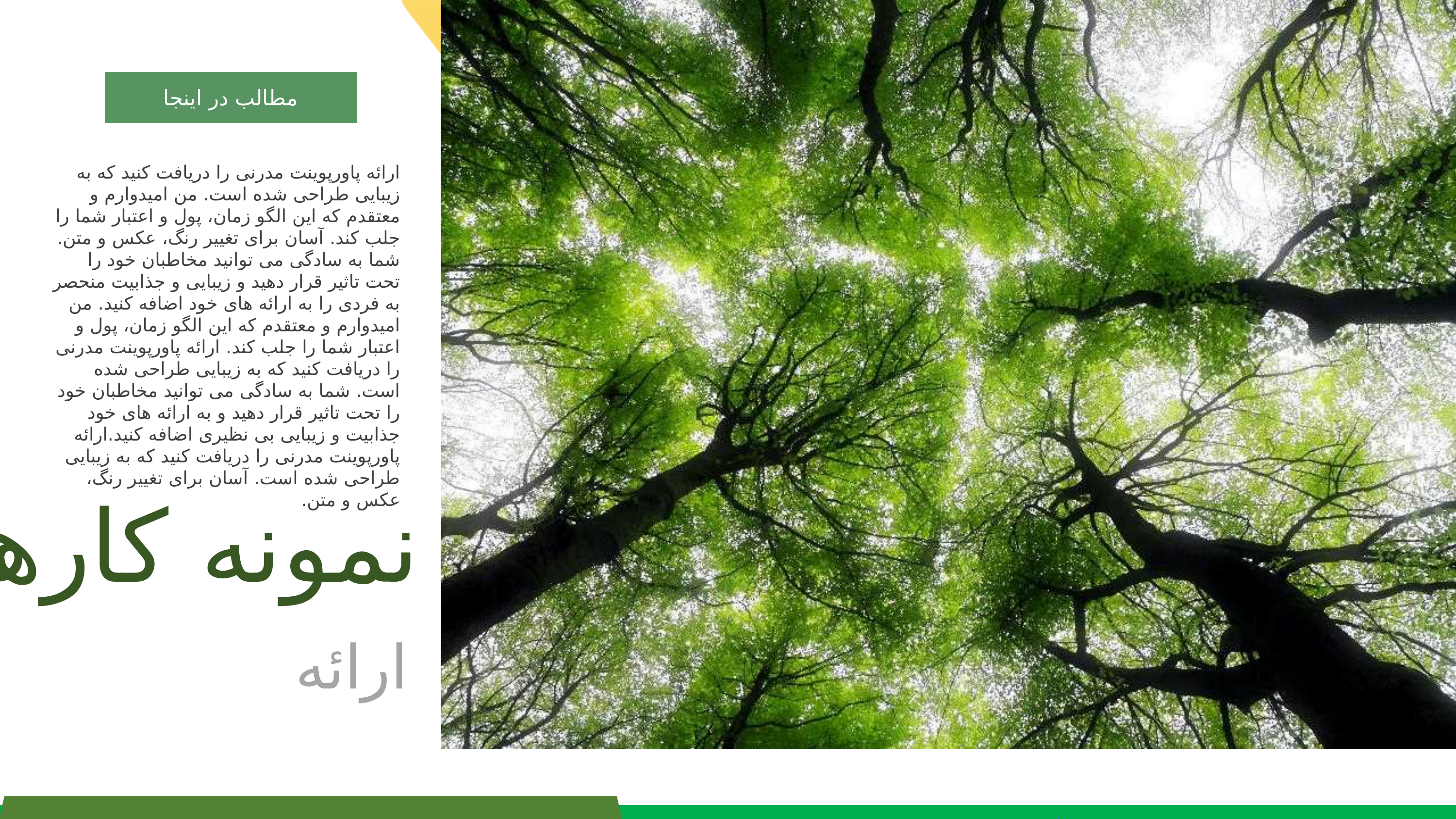

مطالب در اینجا
ارائه پاورپوینت مدرنی را دریافت کنید که به زیبایی طراحی شده است. من امیدوارم و معتقدم که این الگو زمان، پول و اعتبار شما را جلب کند. آسان برای تغییر رنگ، عکس و متن. شما به سادگی می توانید مخاطبان خود را تحت تاثیر قرار دهید و زیبایی و جذابیت منحصر به فردی را به ارائه های خود اضافه کنید. من امیدوارم و معتقدم که این الگو زمان، پول و اعتبار شما را جلب کند. ارائه پاورپوینت مدرنی را دریافت کنید که به زیبایی طراحی شده است. شما به سادگی می توانید مخاطبان خود را تحت تاثیر قرار دهید و به ارائه های خود جذابیت و زیبایی بی نظیری اضافه کنید.ارائه پاورپوینت مدرنی را دریافت کنید که به زیبایی طراحی شده است. آسان برای تغییر رنگ، عکس و متن.
نمونه کارها
ارائه